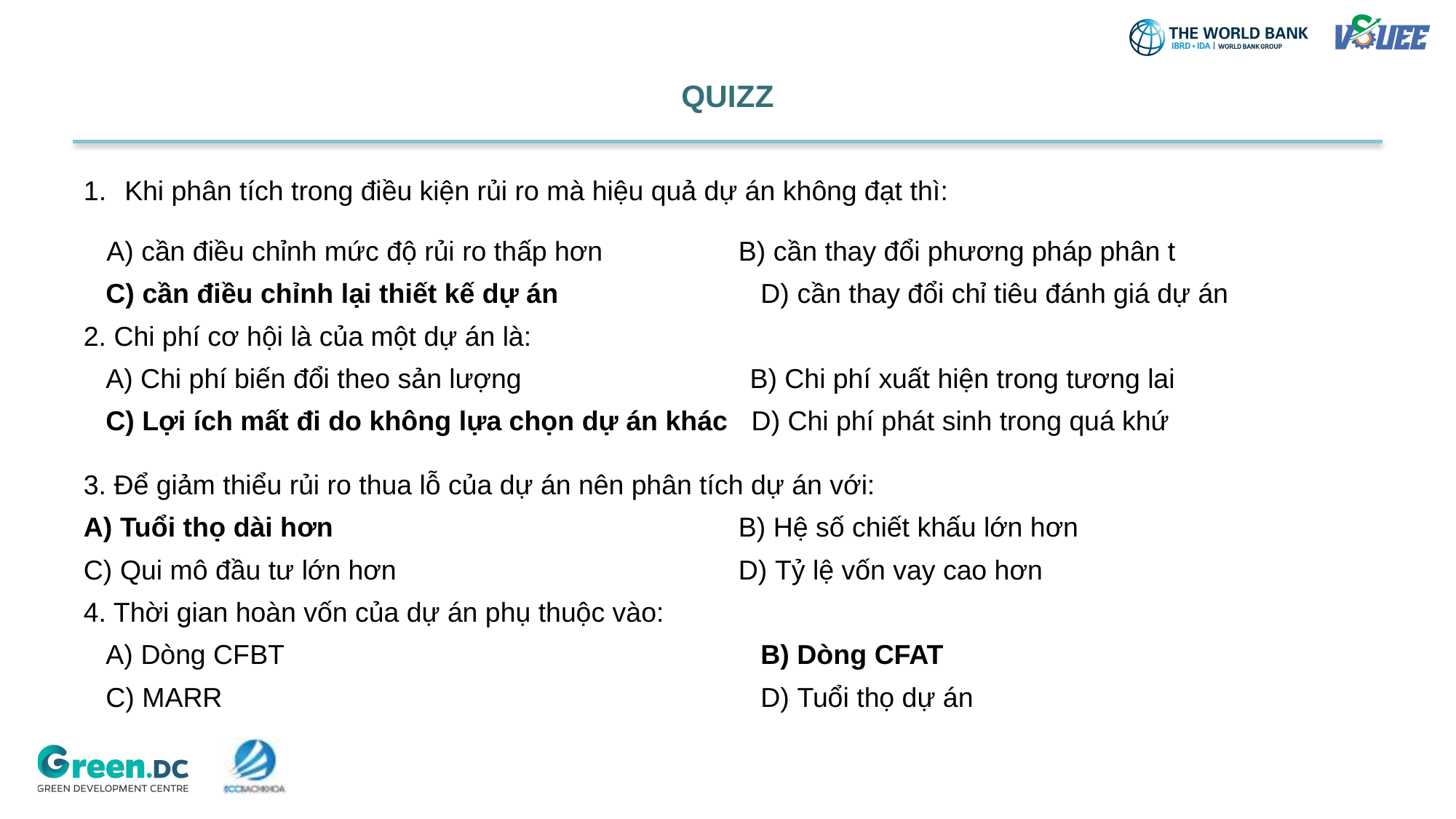

# QUIZZ
Khi phân tích trong điều kiện rủi ro mà hiệu quả dự án không đạt thì:

   A) cần điều chỉnh mức độ rủi ro thấp hơn		B) cần thay đổi phương pháp phân t

C) cần điều chỉnh lại thiết kế dự án 		D) cần thay đổi chỉ tiêu đánh giá dự án

2. Chi phí cơ hội là của một dự án là:

A) Chi phí biến đổi theo sản lượng                              B) Chi phí xuất hiện trong tương lai

C) Lợi ích mất đi do không lựa chọn dự án khác   D) Chi phí phát sinh trong quá khứ

3. Để giảm thiểu rủi ro thua lỗ của dự án nên phân tích dự án với:

A) Tuổi thọ dài hơn				B) Hệ số chiết khấu lớn hơn

C) Qui mô đầu tư lớn hơn				D) Tỷ lệ vốn vay cao hơn

4. Thời gian hoàn vốn của dự án phụ thuộc vào:

A) Dòng CFBT					B) Dòng CFAT

C) MARR					D) Tuổi thọ dự án